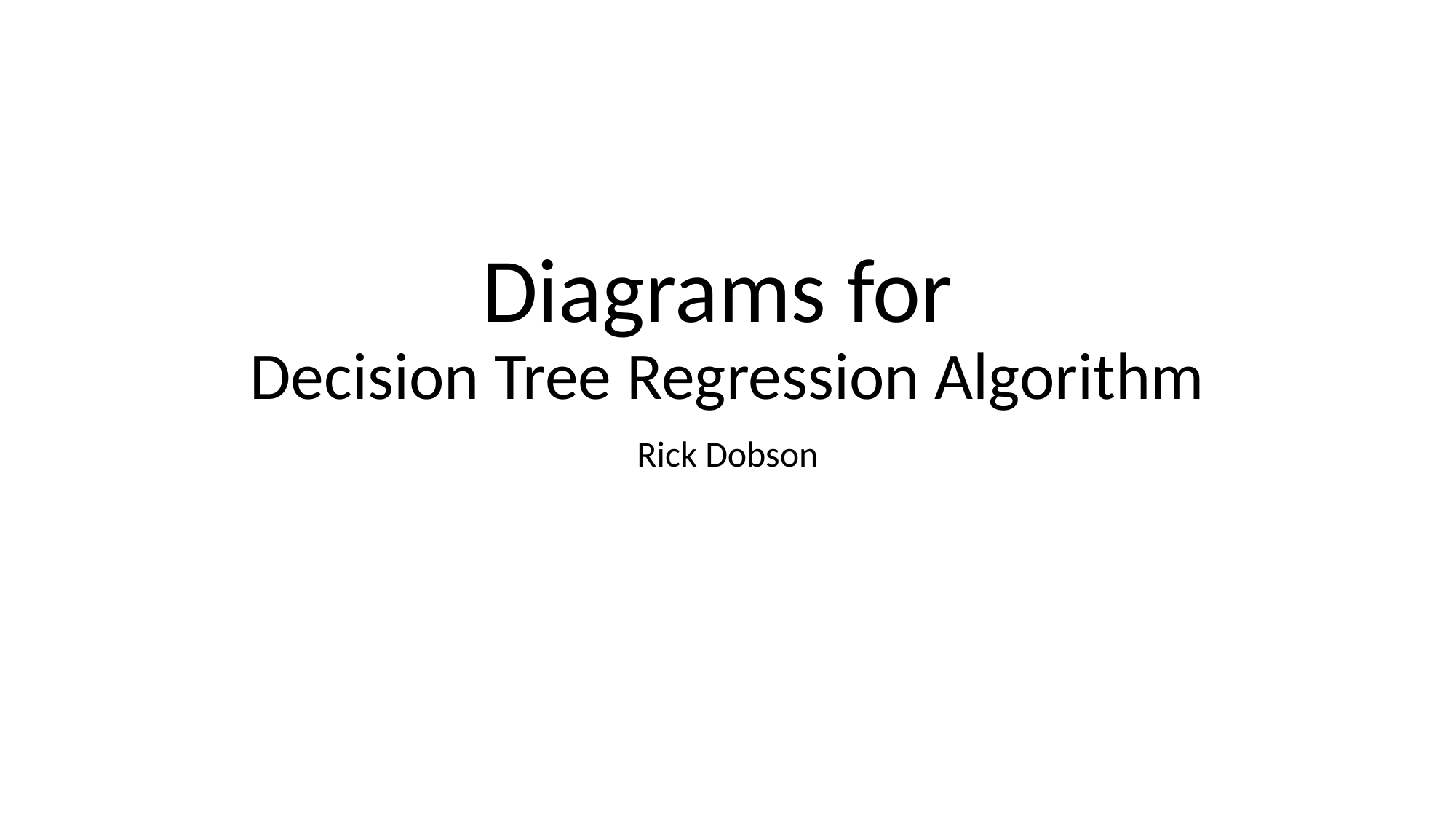

# Diagrams for Decision Tree Regression Algorithm
Rick Dobson